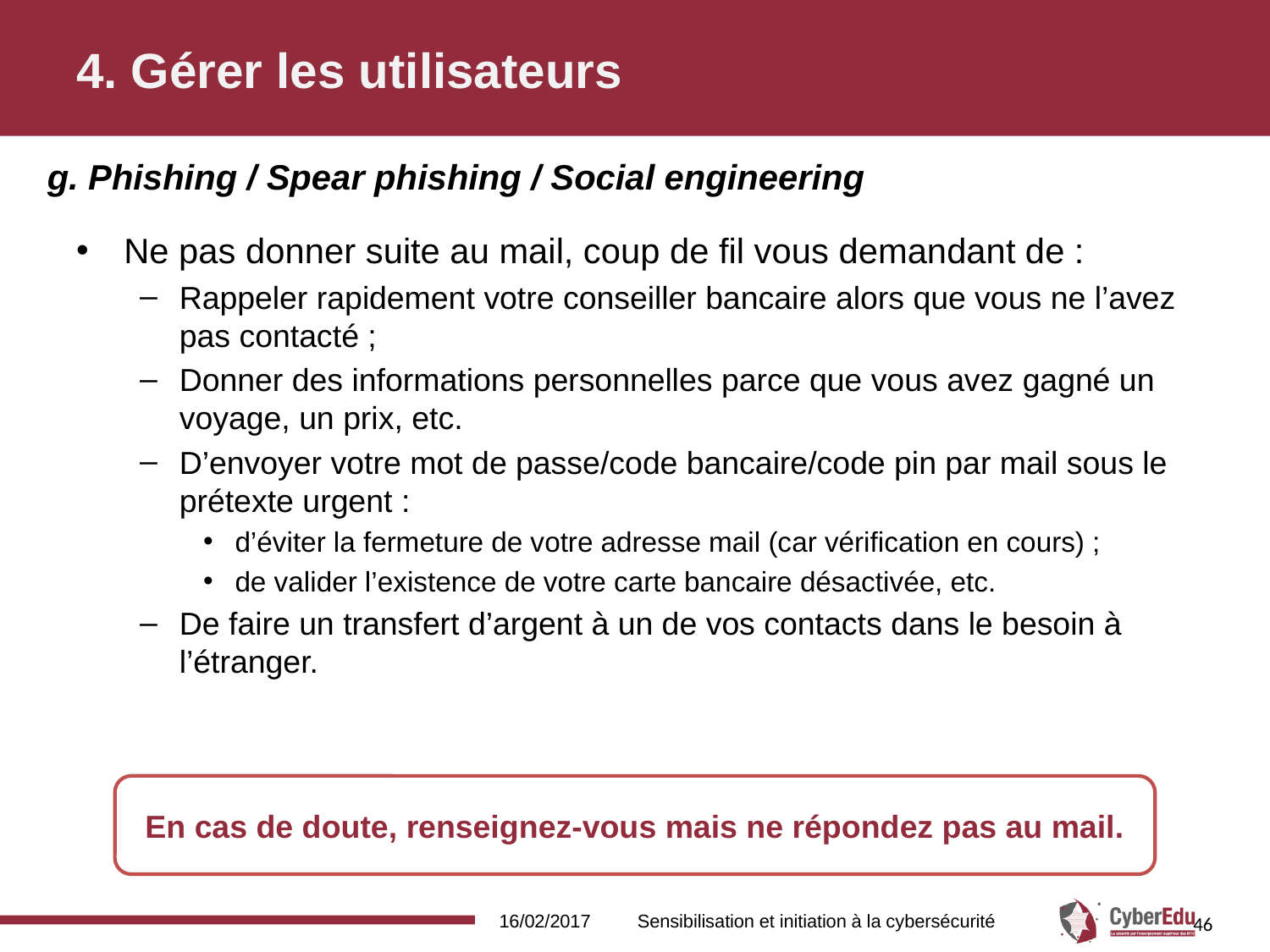

# 4. Gérer les utilisateurs
g. Phishing / Spear phishing / Social engineering
Ne pas donner suite au mail, coup de fil vous demandant de :
Rappeler rapidement votre conseiller bancaire alors que vous ne l’avez pas contacté ;
Donner des informations personnelles parce que vous avez gagné un voyage, un prix, etc.
D’envoyer votre mot de passe/code bancaire/code pin par mail sous le prétexte urgent :
d’éviter la fermeture de votre adresse mail (car vérification en cours) ;
de valider l’existence de votre carte bancaire désactivée, etc.
De faire un transfert d’argent à un de vos contacts dans le besoin à l’étranger.

En cas de doute, renseignez-vous mais ne répondez pas au mail.
16/02/2017
Sensibilisation et initiation à la cybersécurité